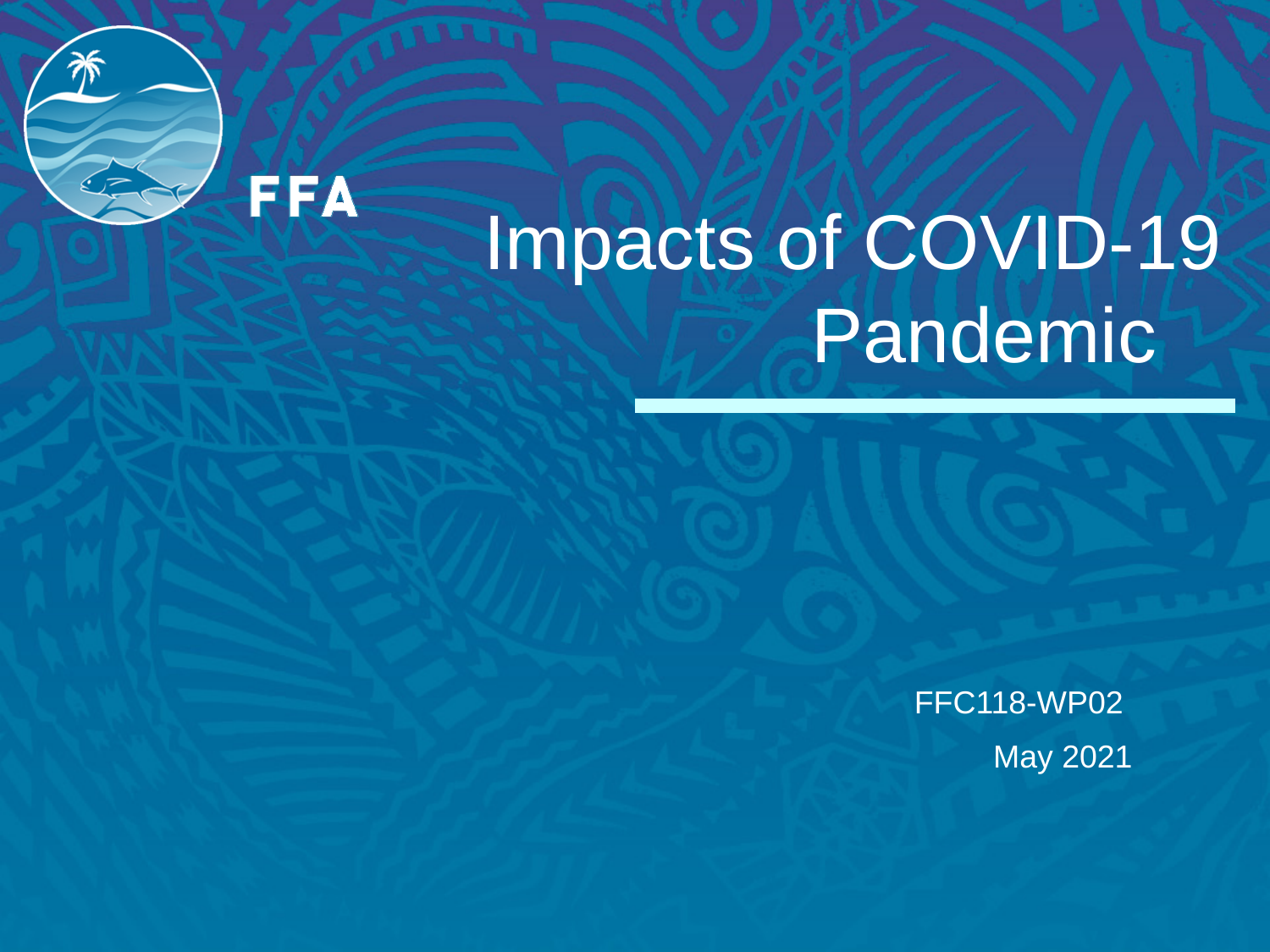

# Impacts of COVID-19 Pandemic
FFC118-WP02
 May 2021